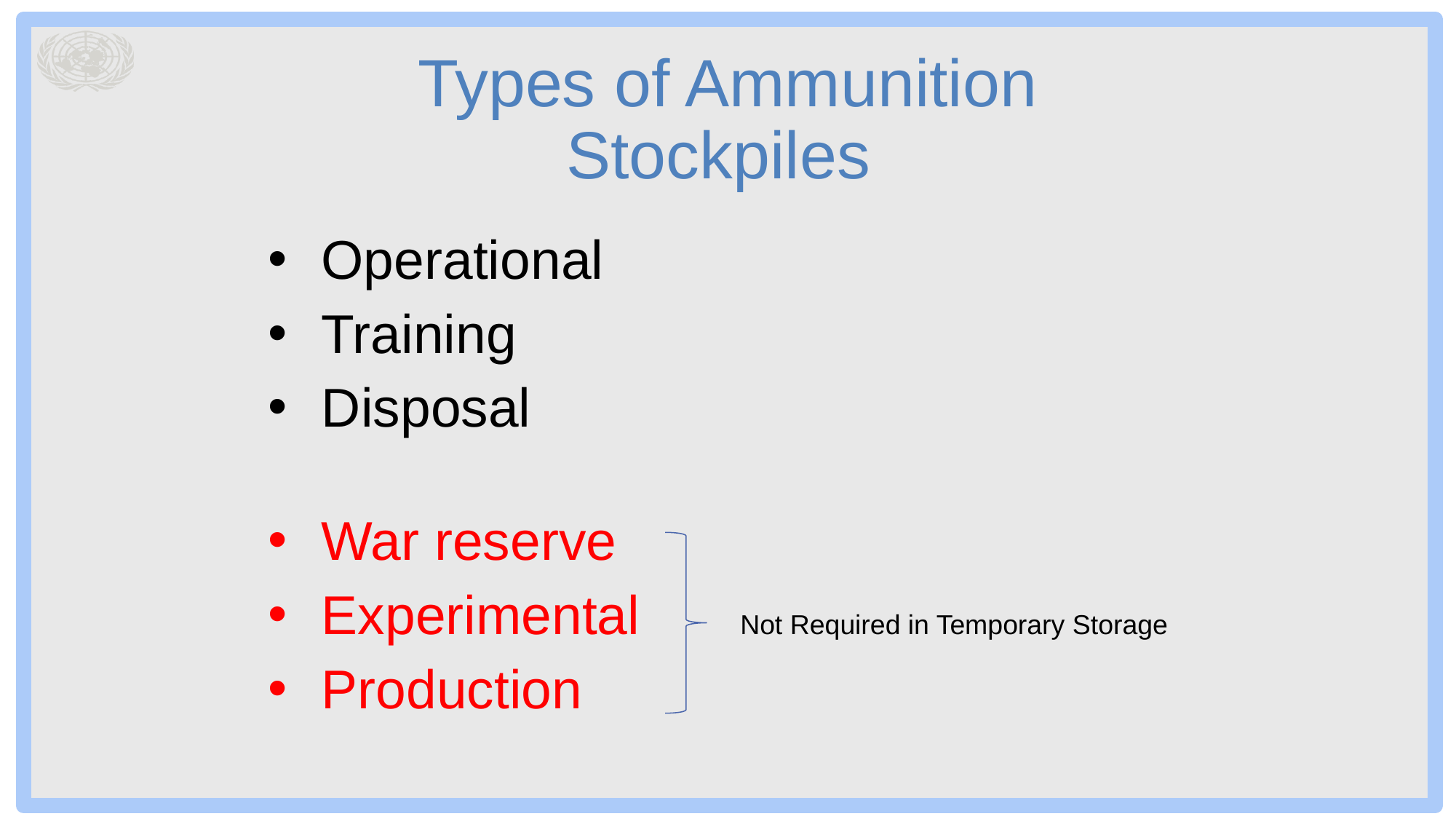

# Types of Ammunition Stockpiles
Operational
Training
Disposal
War reserve
Experimental
Production

Not Required in Temporary Storage